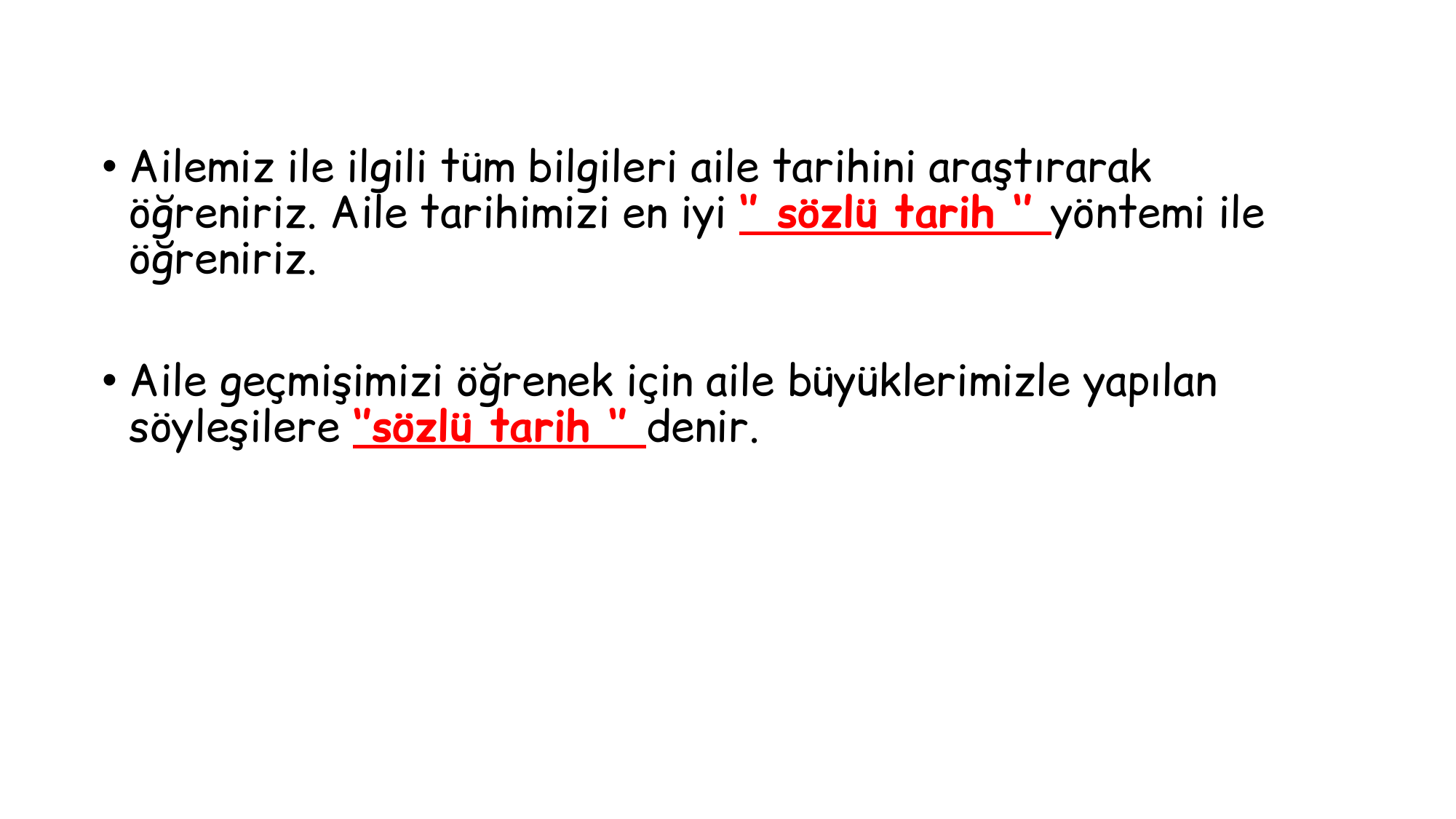

Ailemiz ile ilgili tüm bilgileri aile tarihini araştırarak öğreniriz. Aile tarihimizi en iyi ‘’ sözlü tarih ‘’ yöntemi ile öğreniriz.

Aile geçmişimizi öğrenek için aile büyüklerimizle yapılan söyleşilere ‘’sözlü tarih ‘’ denir.